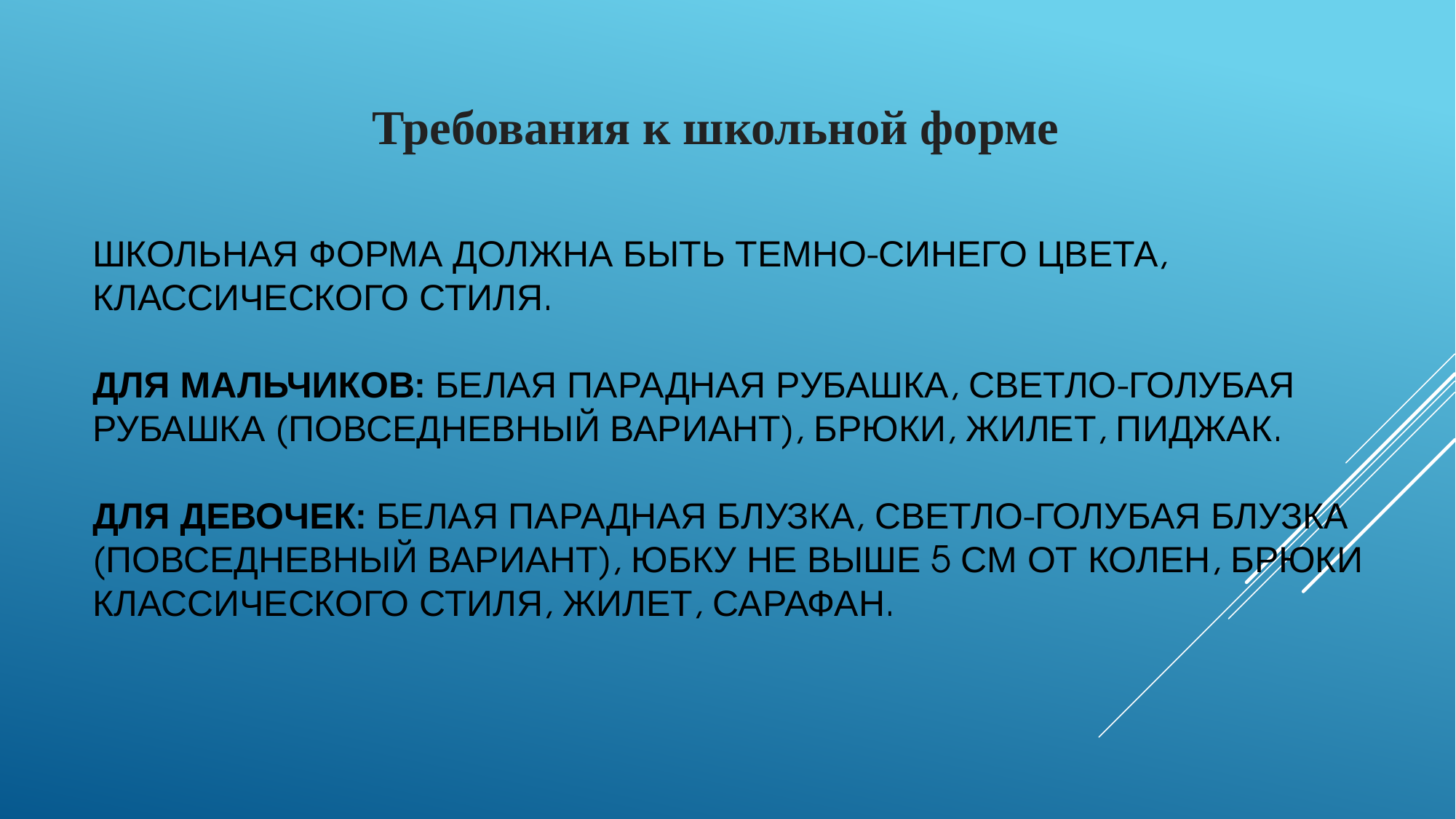

Требования к школьной форме

# Школьная форма должна быть темно-синего цвета, классического стиля. Для мальчиков: белая парадная рубашка, светло-голубая рубашка (повседневный вариант), брюки, жилет, пиджак. Для девочек: белая парадная блузка, светло-голубая блузка (повседневный вариант), юбку не выше 5 см от колен, брюки классического стиля, жилет, сарафан.